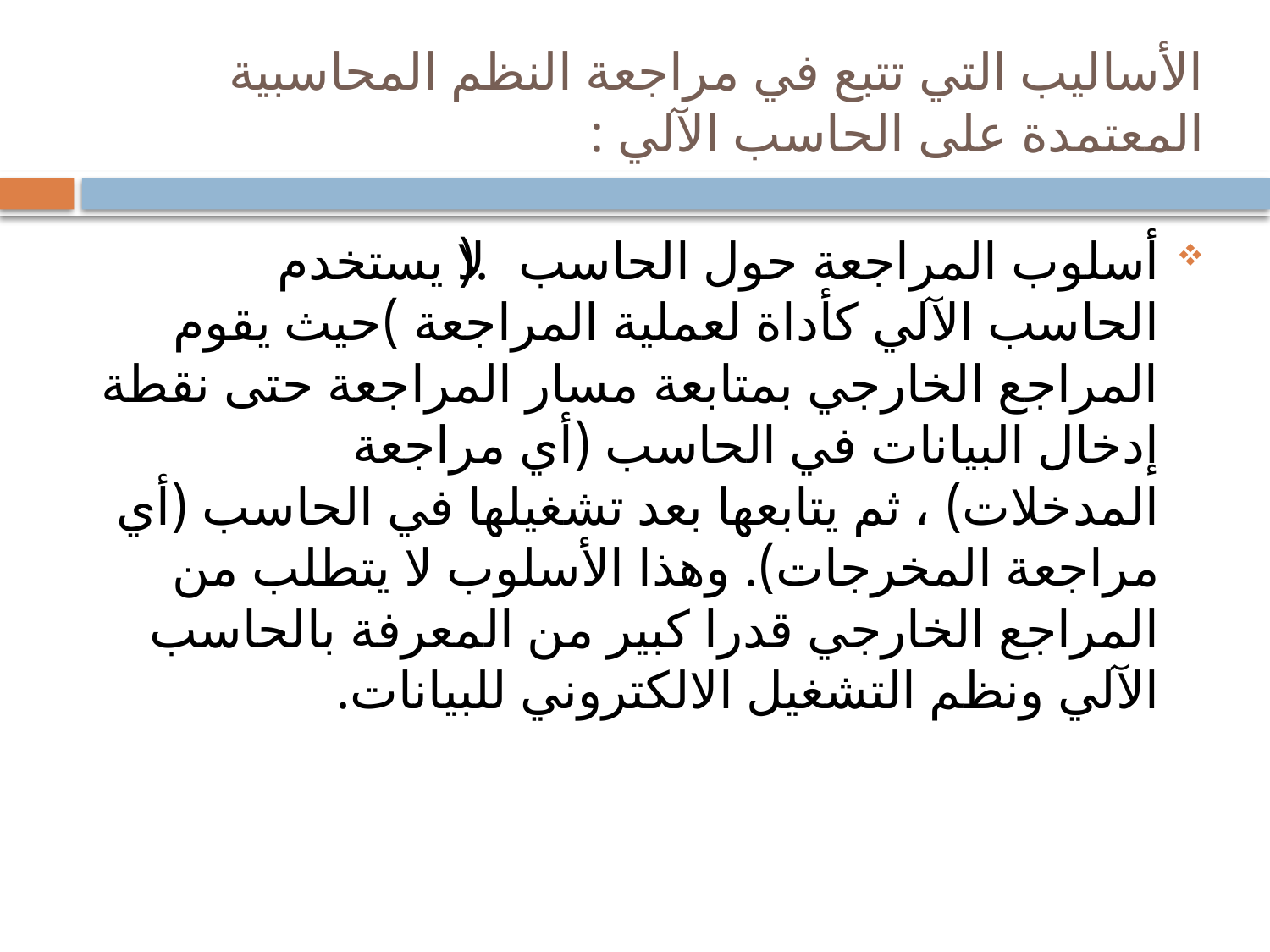

# الأساليب التي تتبع في مراجعة النظم المحاسبية المعتمدة على الحاسب الآلي :
أسلوب المراجعة حول الحاسب.(لا يستخدم الحاسب الآلي كأداة لعملية المراجعة )حيث يقوم المراجع الخارجي بمتابعة مسار المراجعة حتى نقطة إدخال البيانات في الحاسب (أي مراجعة المدخلات) ، ثم يتابعها بعد تشغيلها في الحاسب (أي مراجعة المخرجات). وهذا الأسلوب لا يتطلب من المراجع الخارجي قدرا كبير من المعرفة بالحاسب الآلي ونظم التشغيل الالكتروني للبيانات.